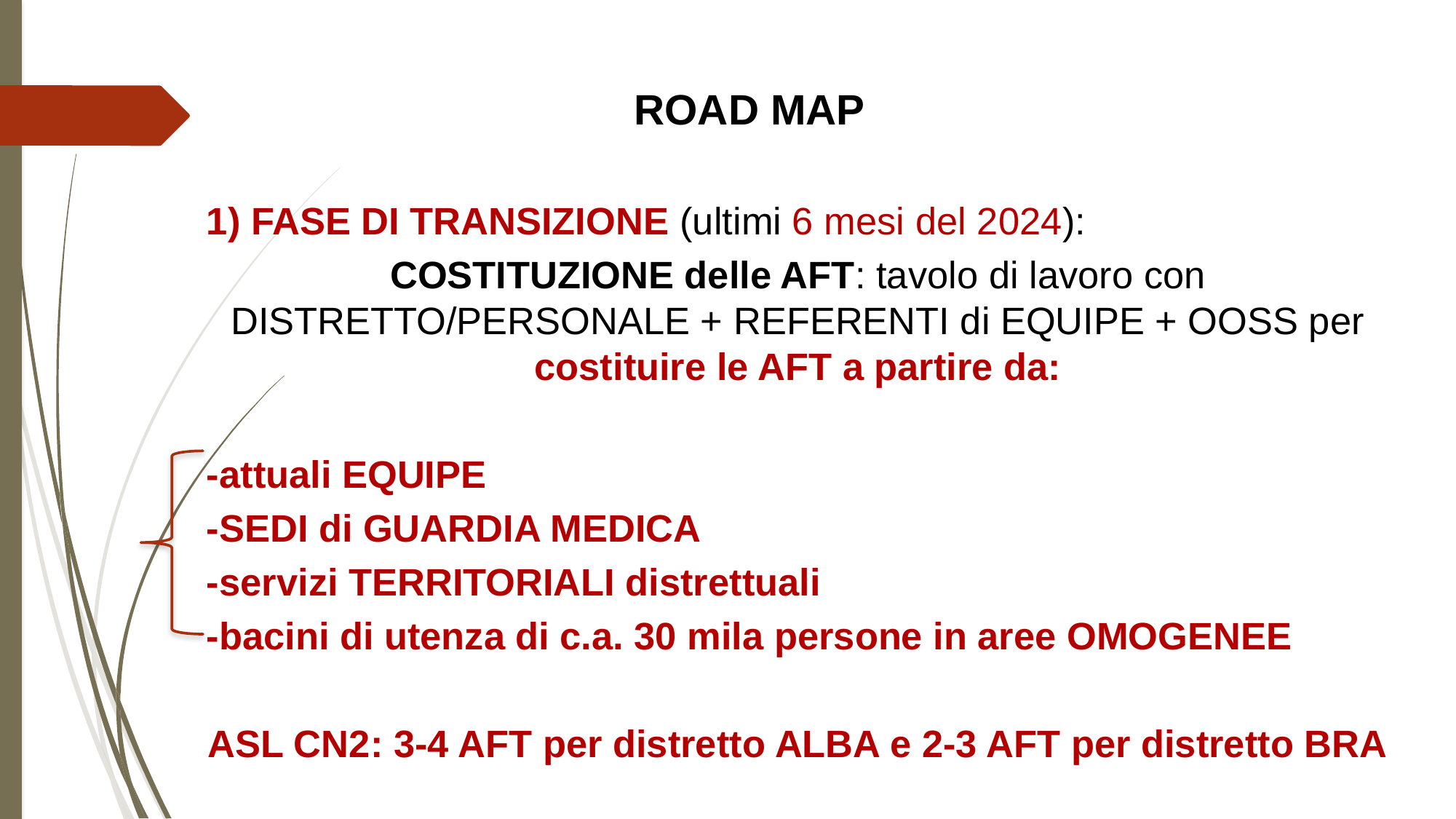

ROAD MAP
1) FASE DI TRANSIZIONE (ultimi 6 mesi del 2024):
COSTITUZIONE delle AFT: tavolo di lavoro con DISTRETTO/PERSONALE + REFERENTI di EQUIPE + OOSS per costituire le AFT a partire da:

-attuali EQUIPE
-SEDI di GUARDIA MEDICA
-servizi TERRITORIALI distrettuali
-bacini di utenza di c.a. 30 mila persone in aree OMOGENEE

ASL CN2: 3-4 AFT per distretto ALBA e 2-3 AFT per distretto BRA